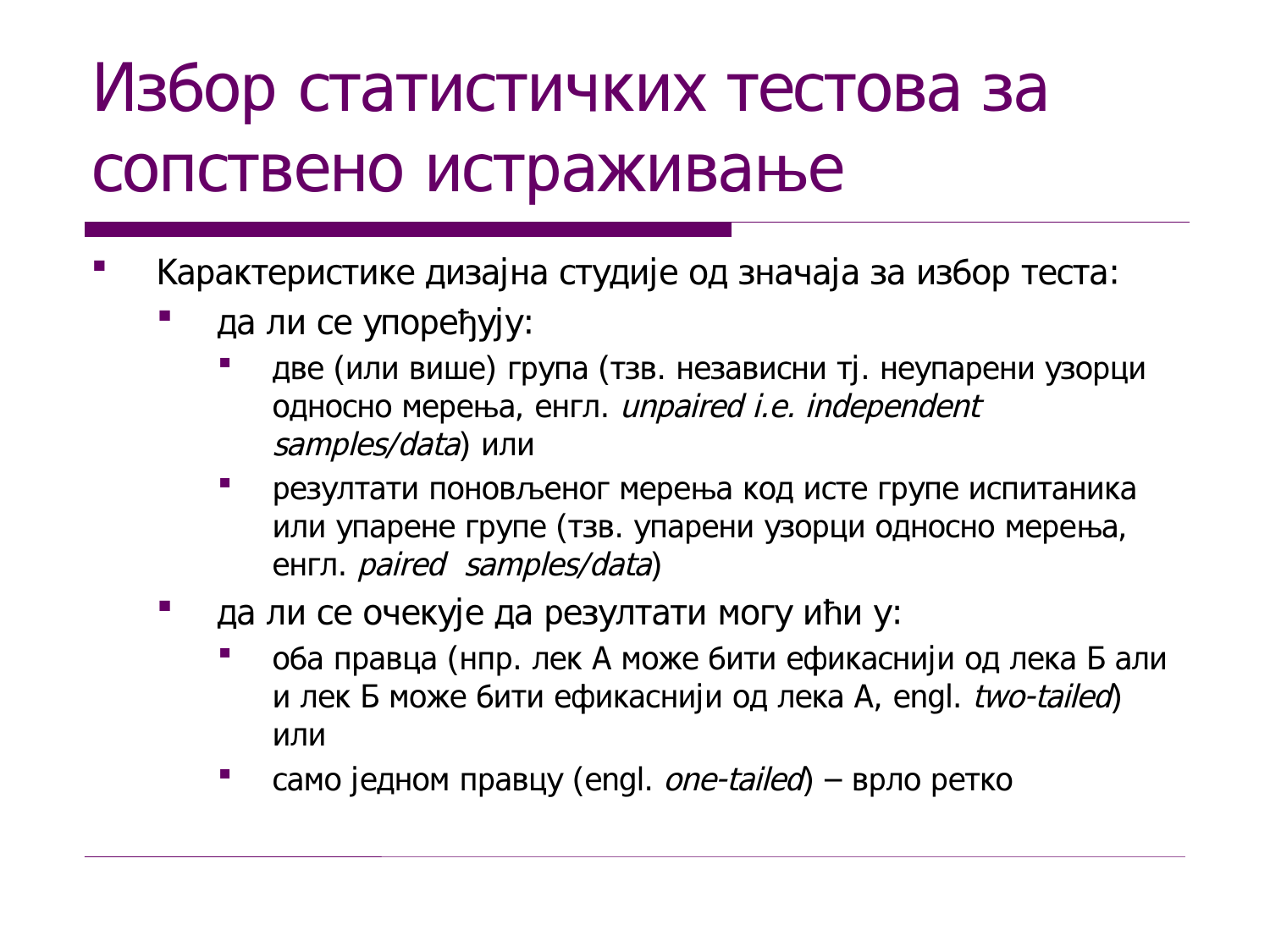

# Избор статистичких тестова за сопствено истраживање
Карактеристике дизајна студије од значаја за избор теста:
да ли се упоређују:
две (или више) група (тзв. независни тј. неупарени узорци односно мерења, енгл. unpaired i.e. independent samples/data) или
резултати поновљеног мерења код исте групе испитаника или упарене групе (тзв. упарени узорци односно мерења, енгл. paired  samples/data)
да ли се очекује да резултати могу ићи у:
оба правца (нпр. лек А може бити ефикаснији од лека Б али и лек Б може бити ефикаснији од лека А, engl. two-tailed) или
само једном правцу (engl. one-tailed) – врло ретко